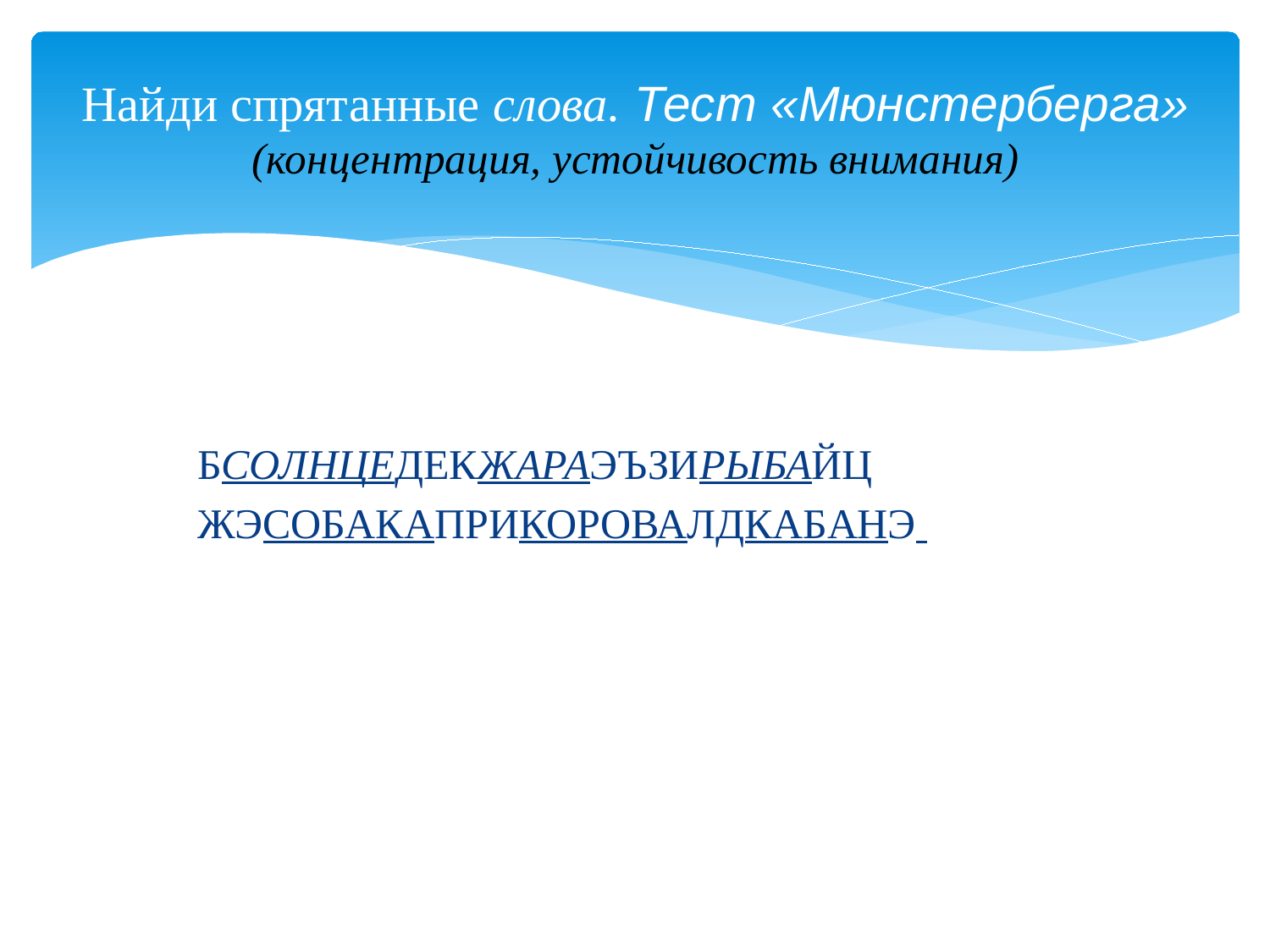

# Найди спрятанные слова. Тест «Мюнстерберга» (концентрация, устойчивость внимания)

      БСОЛНЦЕДЕКЖАРАЭЪЗИРЫБАЙЦ
      ЖЭСОБАКАПРИКОРОВАЛДКАБАНЭ